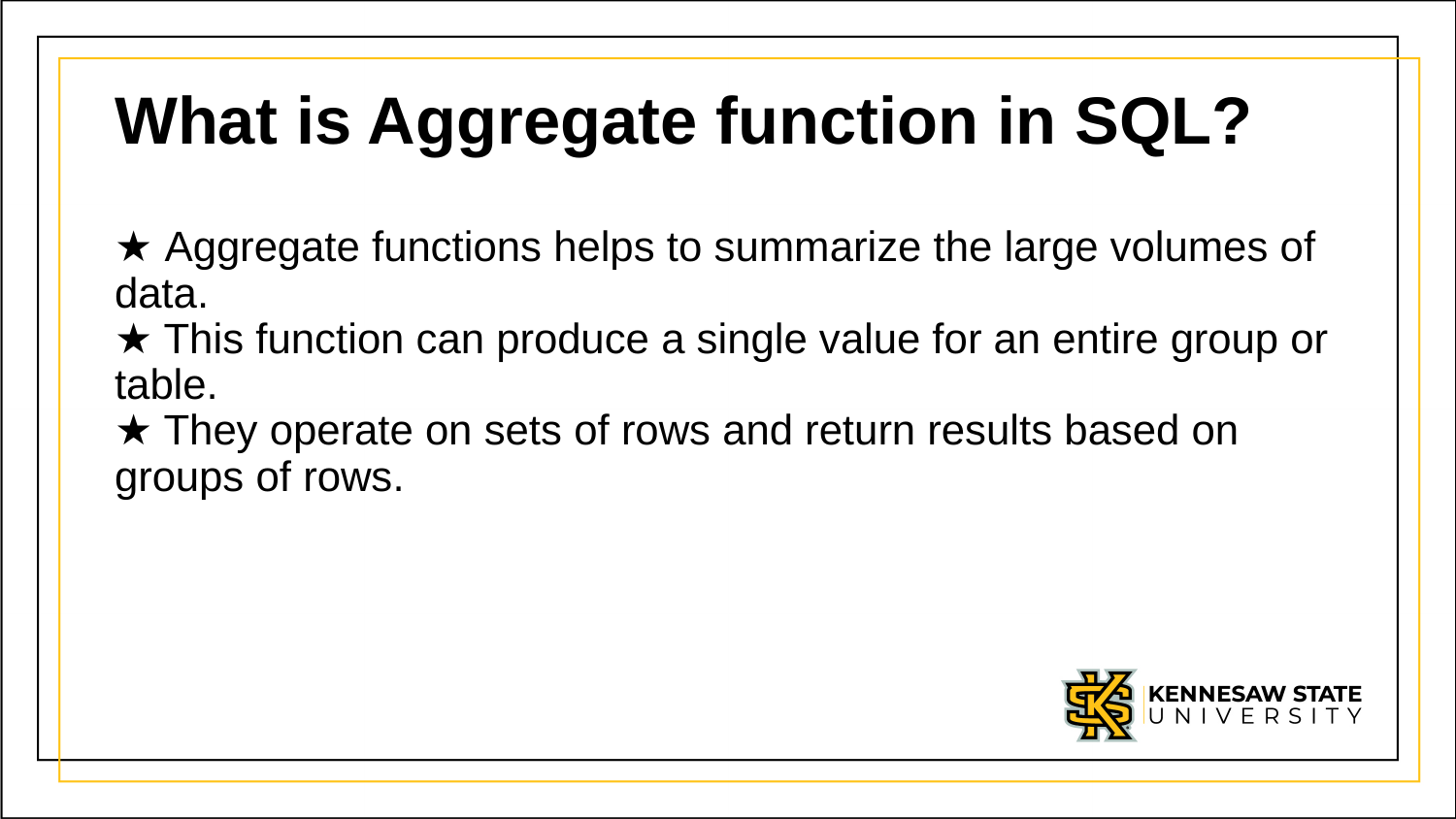

# What is Aggregate function in SQL?
★ Aggregate functions helps to summarize the large volumes of data.
★ This function can produce a single value for an entire group or table.
★ They operate on sets of rows and return results based on groups of rows.